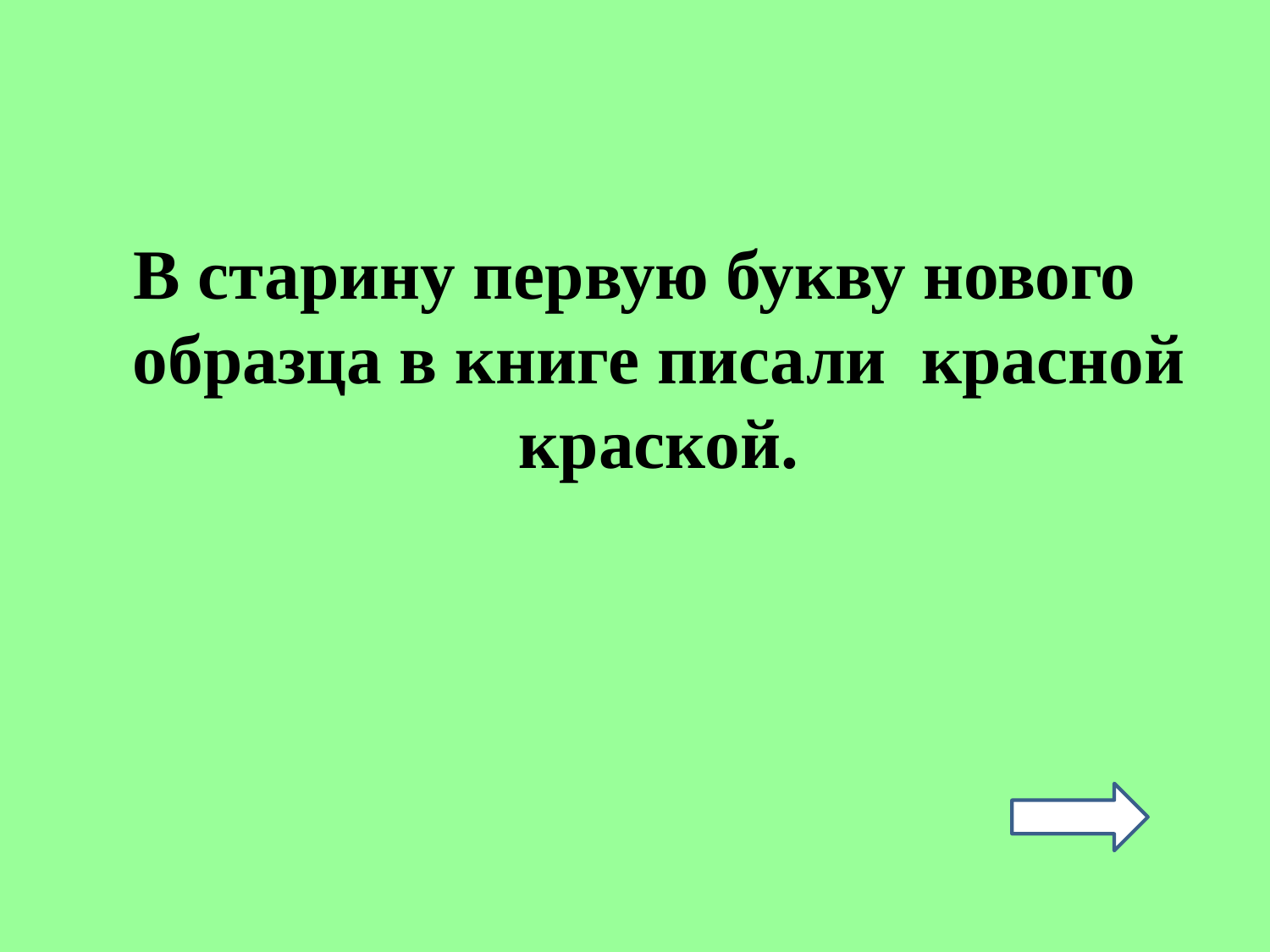

#
В старину первую букву нового образца в книге писали  красной краской.